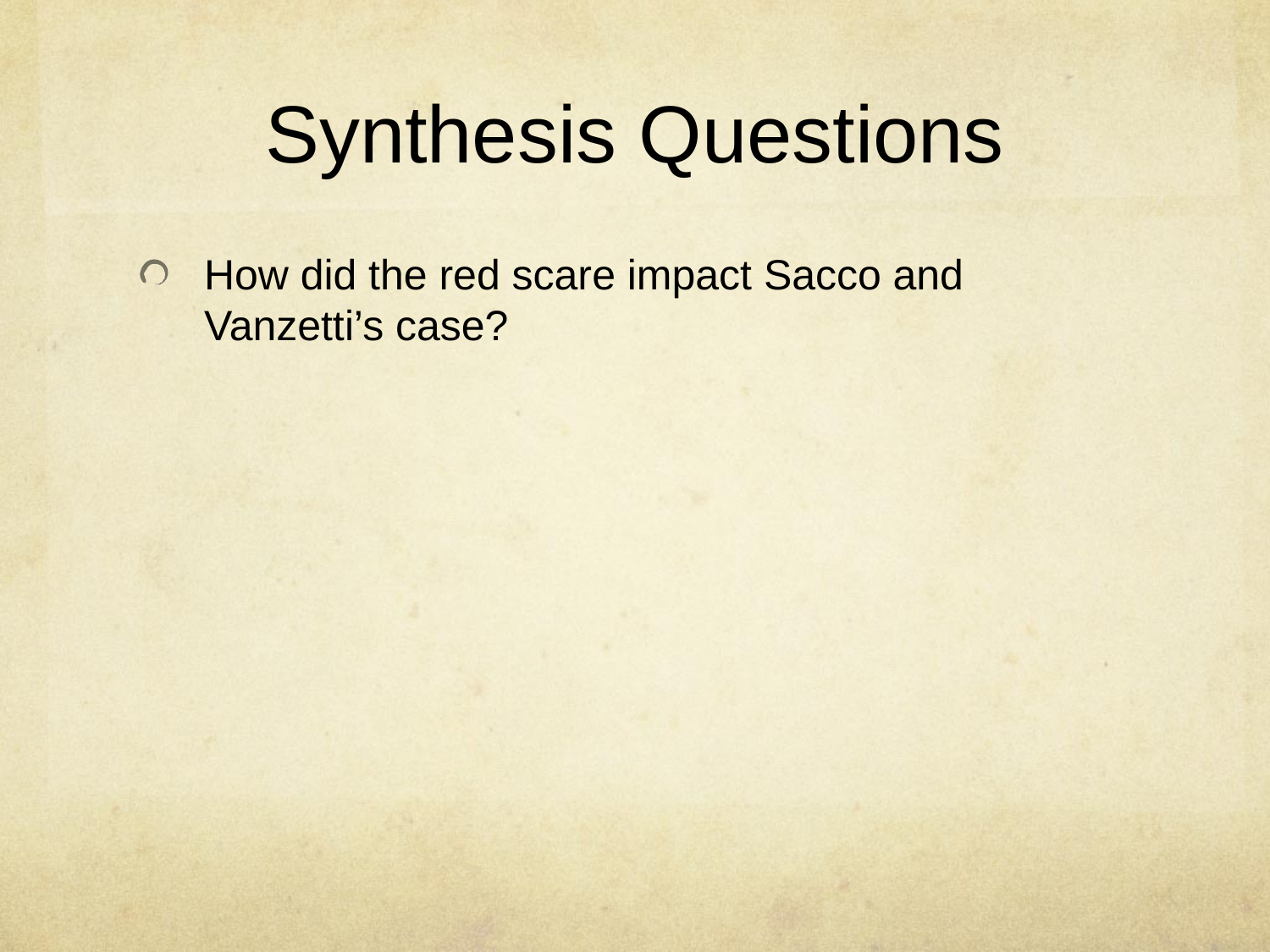

# Synthesis Questions
How did the red scare impact Sacco and Vanzetti’s case?